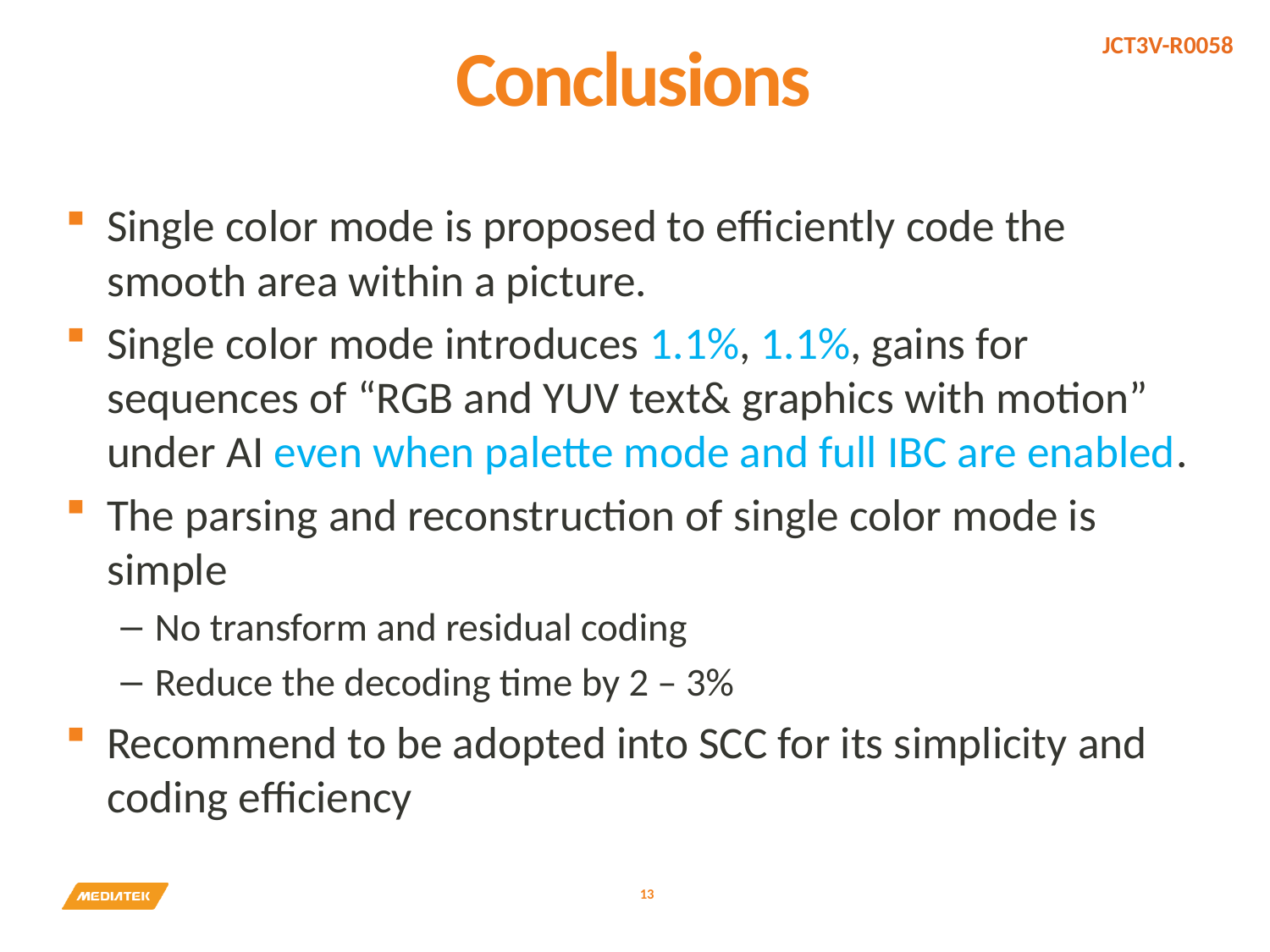

# Conclusions
Single color mode is proposed to efficiently code the smooth area within a picture.
Single color mode introduces 1.1%, 1.1%, gains for sequences of “RGB and YUV text& graphics with motion” under AI even when palette mode and full IBC are enabled.
The parsing and reconstruction of single color mode is simple
No transform and residual coding
Reduce the decoding time by 2 – 3%
Recommend to be adopted into SCC for its simplicity and coding efficiency
13